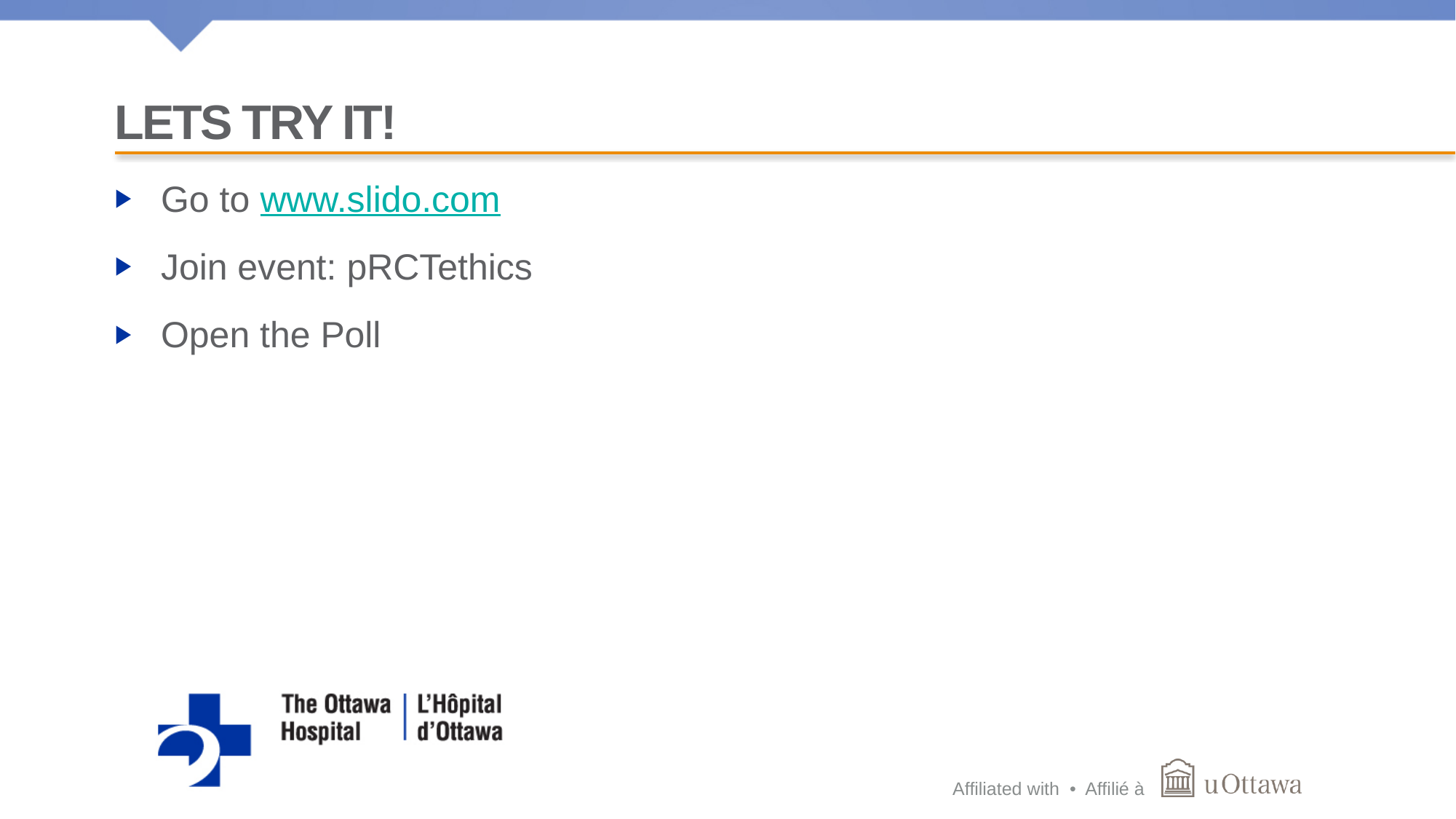

# Lets try it!
Go to www.slido.com
Join event: pRCTethics
Open the Poll